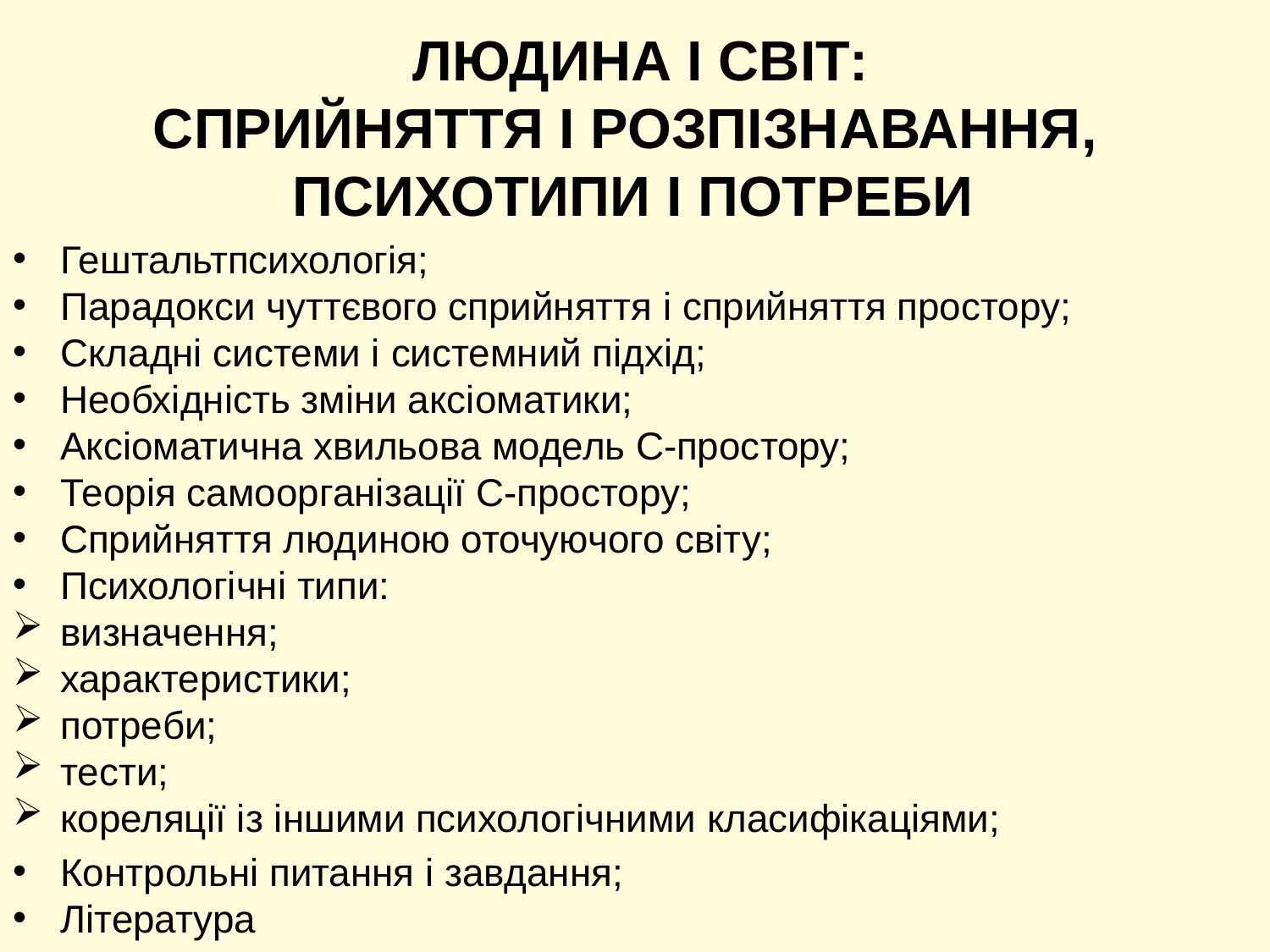

# ЛЮДИНА І СВІТ: СПРИЙНЯТТЯ І РОЗПІЗНАВАННЯ, ПСИХОТИПИ І ПОТРЕБИ
Гештальтпсихологія;
Парадокси чуттєвого сприйняття і сприйняття простору;
Складні системи і системний підхід;
Необхідність зміни аксіоматики;
Аксіоматична хвильова модель С-простору;
Теорія самоорганізації С-простору;
Сприйняття людиною оточуючого світу;
Психологічні типи:
визначення;
характеристики;
потреби;
тести;
кореляції із іншими психологічними класифікаціями;
Контрольні питання і завдання;
Література